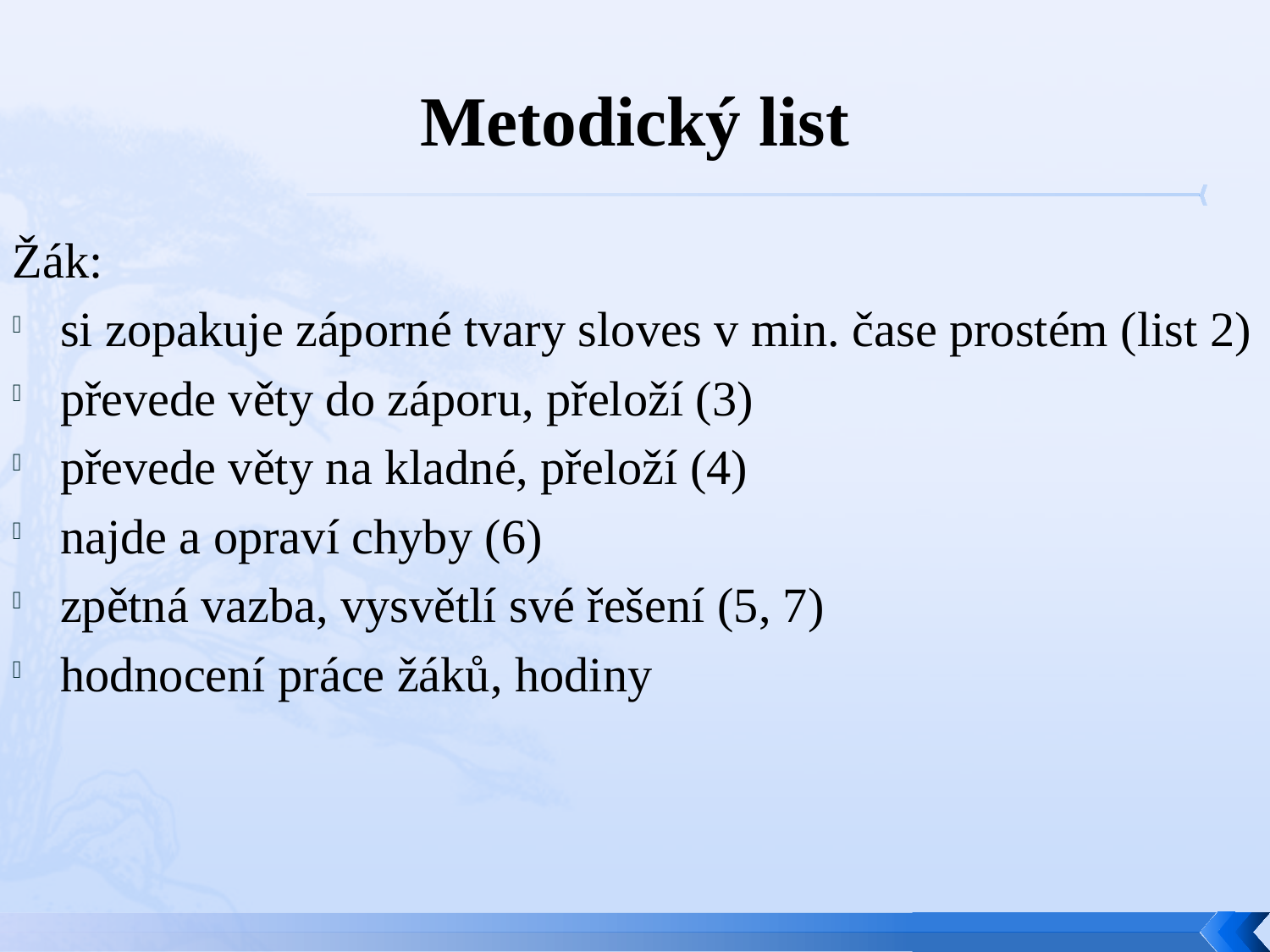

# Metodický list
Žák:
si zopakuje záporné tvary sloves v min. čase prostém (list 2)
převede věty do záporu, přeloží (3)
převede věty na kladné, přeloží (4)
najde a opraví chyby (6)
zpětná vazba, vysvětlí své řešení (5, 7)
hodnocení práce žáků, hodiny